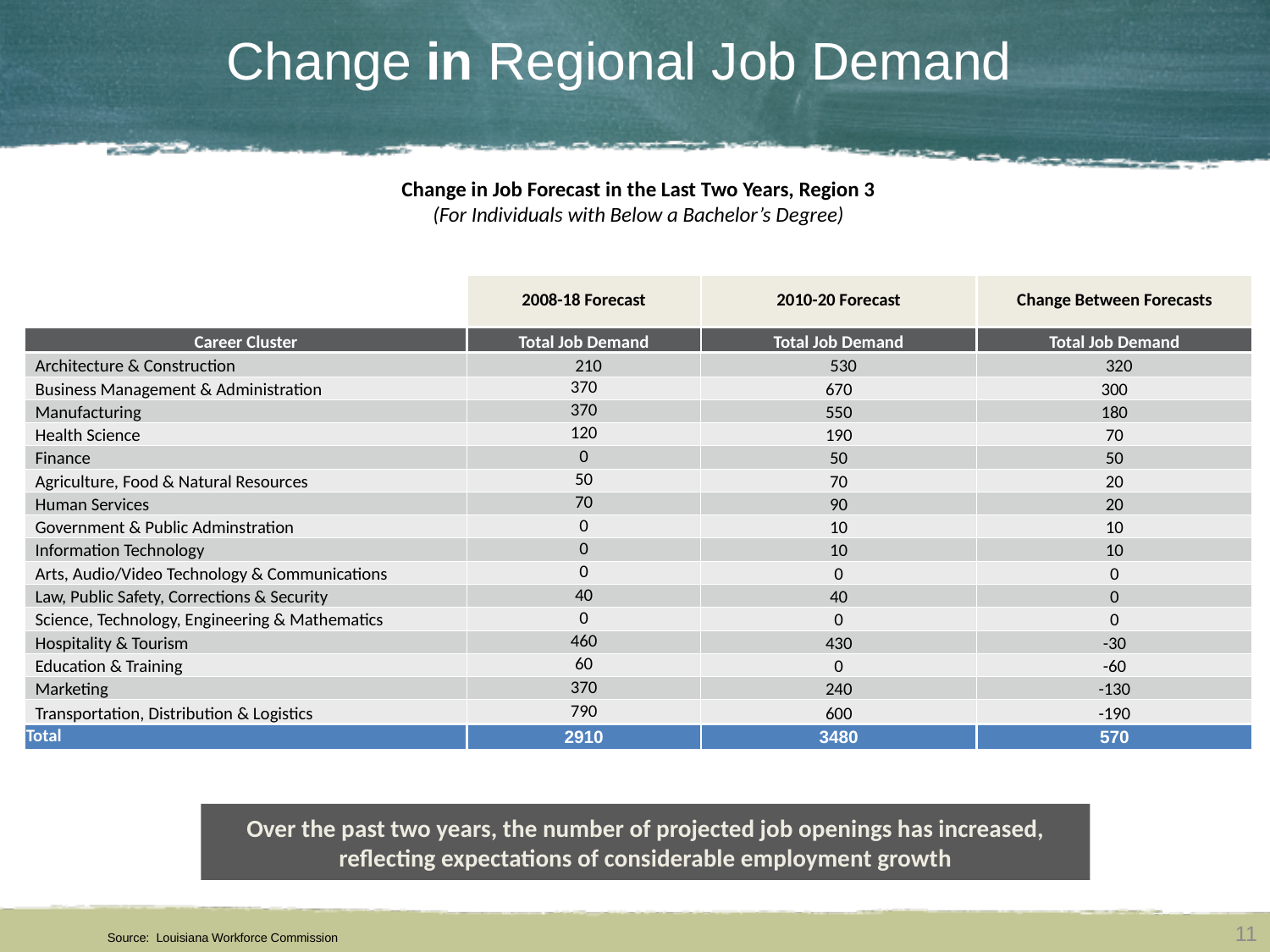

Change in Regional Job Demand
Change in Job Forecast in the Last Two Years, Region 3
(For Individuals with Below a Bachelor’s Degree)
|  | 2008-18 Forecast | 2010-20 Forecast | Change Between Forecasts |
| --- | --- | --- | --- |
| Career Cluster | Total Job Demand | Total Job Demand | Total Job Demand |
| Architecture & Construction | 210 | 530 | 320 |
| Business Management & Administration | 370 | 670 | 300 |
| Manufacturing | 370 | 550 | 180 |
| Health Science | 120 | 190 | 70 |
| Finance | 0 | 50 | 50 |
| Agriculture, Food & Natural Resources | 50 | 70 | 20 |
| Human Services | 70 | 90 | 20 |
| Government & Public Adminstration | 0 | 10 | 10 |
| Information Technology | 0 | 10 | 10 |
| Arts, Audio/Video Technology & Communications | 0 | 0 | 0 |
| Law, Public Safety, Corrections & Security | 40 | 40 | 0 |
| Science, Technology, Engineering & Mathematics | 0 | 0 | 0 |
| Hospitality & Tourism | 460 | 430 | -30 |
| Education & Training | 60 | 0 | -60 |
| Marketing | 370 | 240 | -130 |
| Transportation, Distribution & Logistics | 790 | 600 | -190 |
| Total | 2910 | 3480 | 570 |
Over the past two years, the number of projected job openings has increased, reflecting expectations of considerable employment growth
11
Source:  Louisiana Workforce Commission